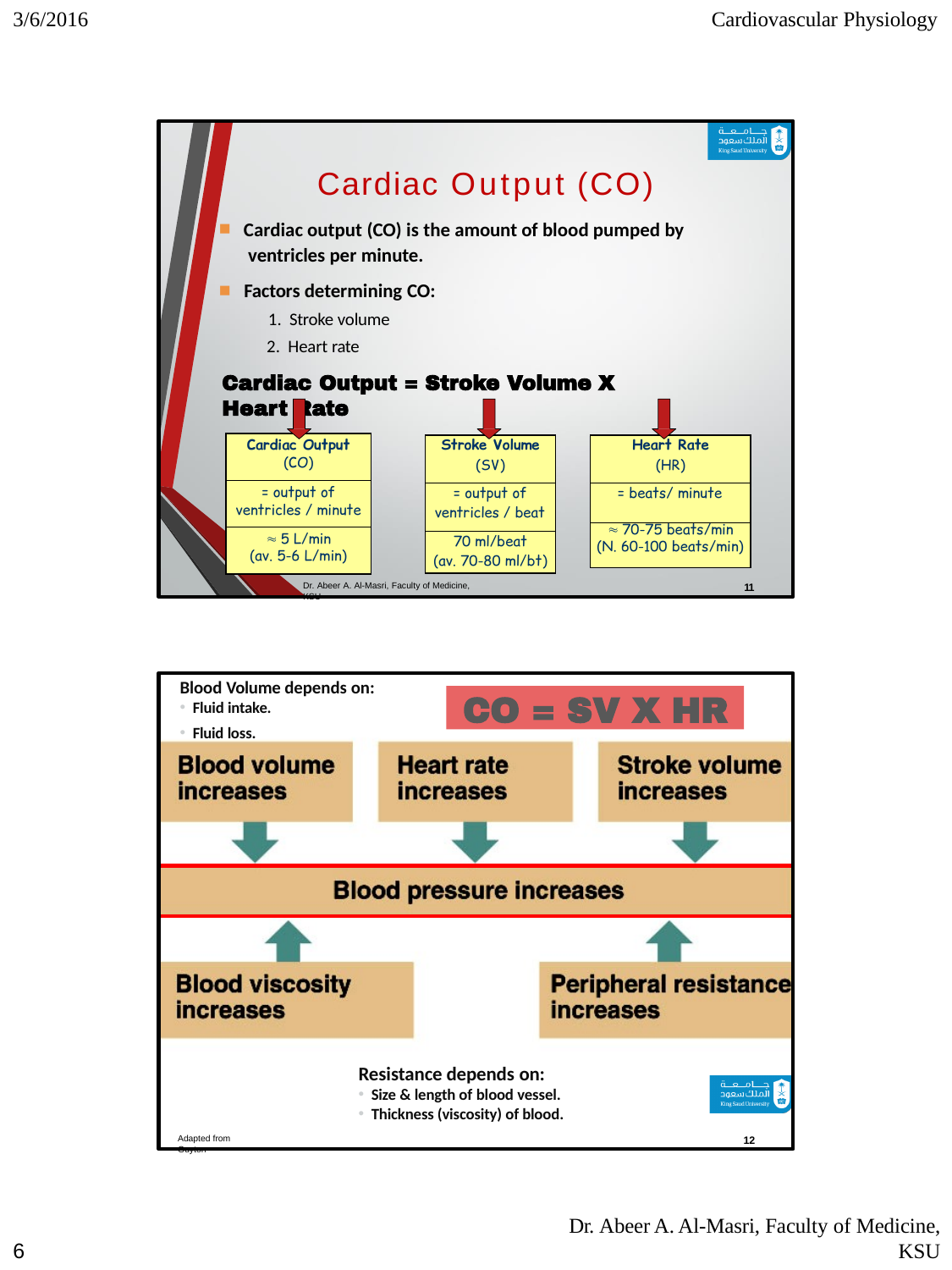

3/6/2016
Cardiovascular Physiology

Cardiac Output (CO)
Cardiac output (CO) is the amount of blood pumped by  ventricles per minute.
Factors determining CO:
Stroke volume
Heart rate
Cardiac Output = Stroke Volume X Heart Rate

| Heart Rate (HR) |
| --- |
| = beats/ minute |
| ≈ 70-75 beats/min (N. 60-100 beats/min) |
| Stroke Volume (SV) |
| --- |
| = output of ventricles / beat |
| 70 ml/beat (av. 70-80 ml/bt) |
Cardiac Output
(CO)

= output of
ventricles / minute
≈ 5 L/min
(av. 5-6 L/min)

Dr. Abeer A. Al-Masri, Faculty of Medicine, KSU
11

Blood Volume depends on:
Fluid intake.
Fluid loss.
CO = SV X HR

Resistance depends on:
Size & length of blood vessel.
Thickness (viscosity) of blood.

12
Adapted from Guyton
Dr. Abeer A. Al-Masri, Faculty of Medicine,
KSU
6